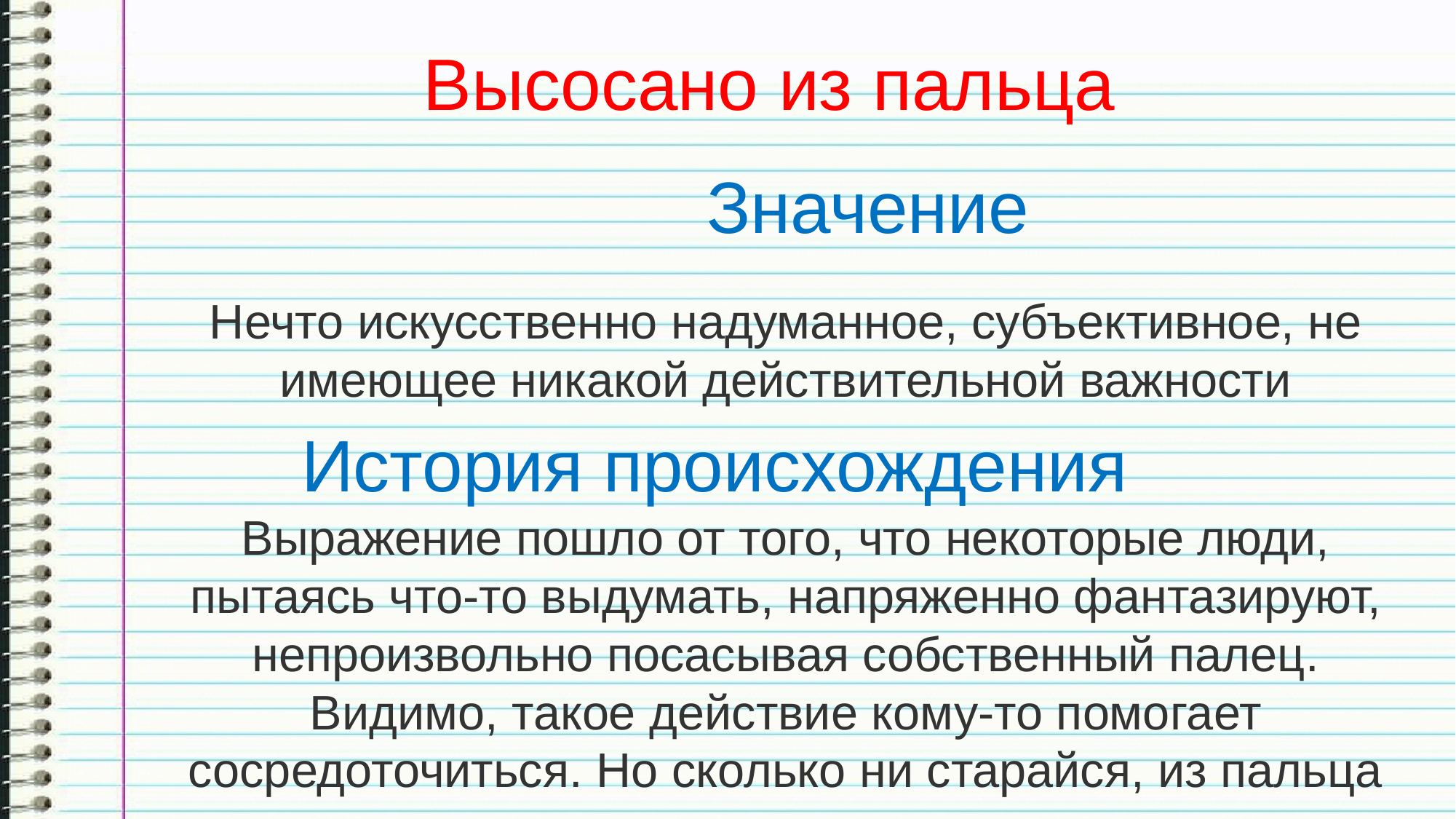

Высосано из пальца
Значение
Нечто искусственно надуманное, субъективное, не имеющее никакой действительной важности
История происхождения
Выражение пошло от того, что некоторые люди, пытаясь что-то выдумать, напряженно фантазируют, непроизвольно посасывая собственный палец. Видимо, такое действие кому-то помогает сосредоточиться. Но сколько ни старайся, из пальца ничего нельзя высосать